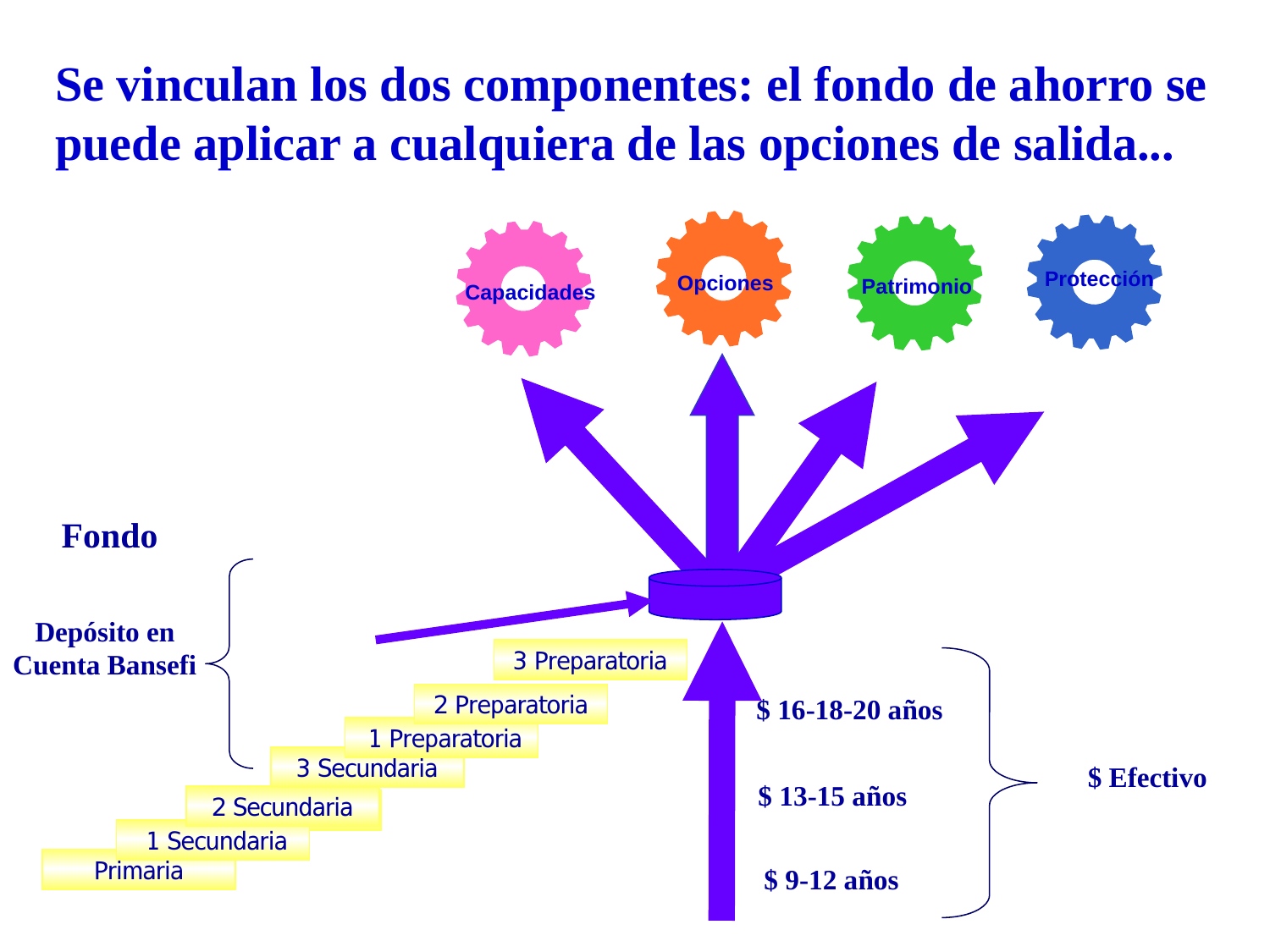

# Se vinculan los dos componentes: el fondo de ahorro se puede aplicar a cualquiera de las opciones de salida...

Protección
Opciones
Patrimonio
Capacidades

Fondo

Depósito en
Cuenta Bansefi

3 Preparatoria

2 Preparatoria
$ 16-18-20 años
$ 13-15 años
$ 9-12 años
 1 Preparatoria
3 Secundaria
$ Efectivo
2 Secundaria

 1 Secundaria
Primaria